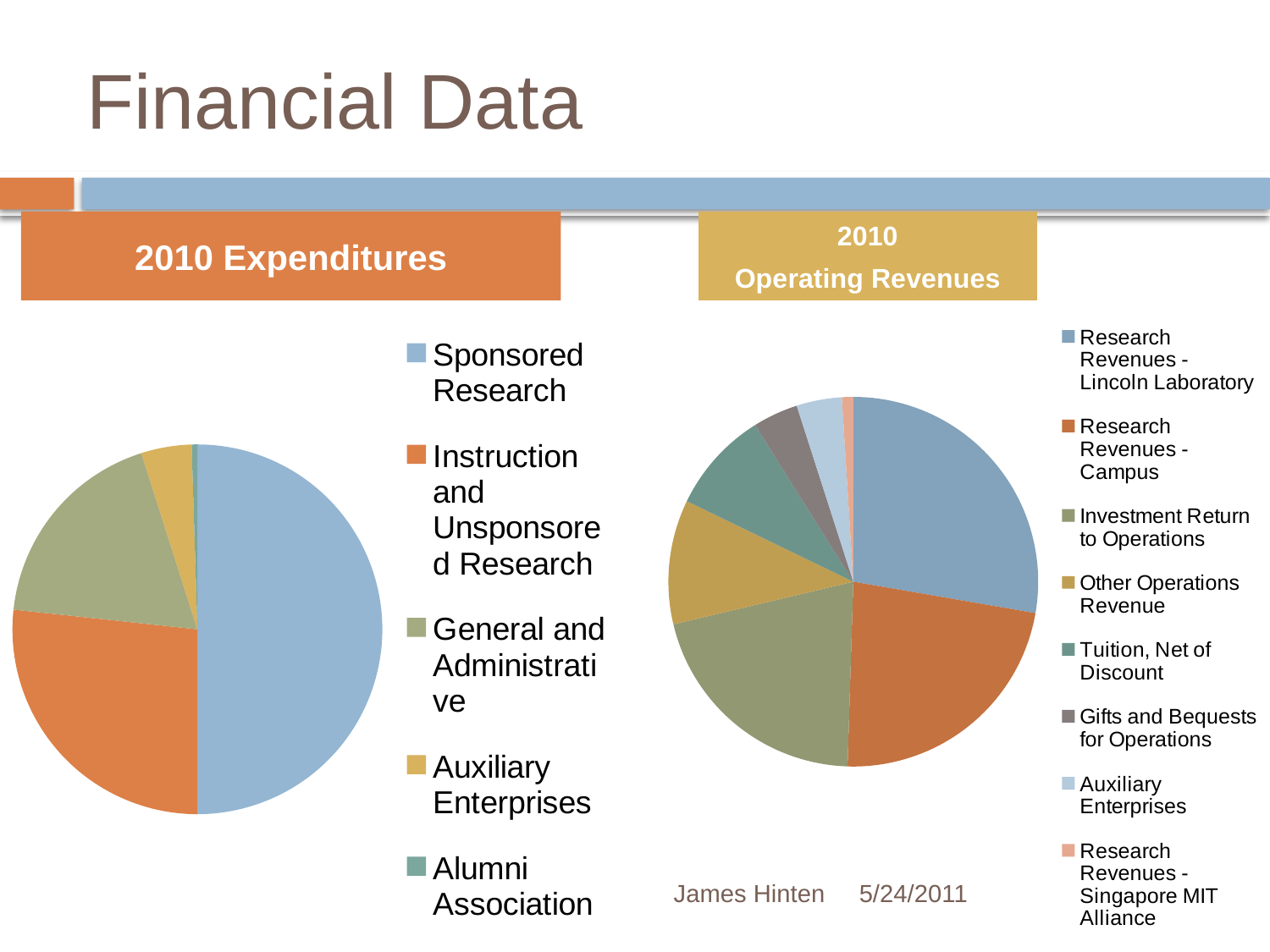

# Financial Data
2010 Expenditures

### Chart

| Category | i |
|---|---|
| Research Revenues - Lincoln Laboratory | 28.0 |
| Research Revenues - Campus | 23.0 |
| Investment Return to Operations | 21.0 |
| Other Operations Revenue | 11.0 |
| Tuition, Net of Discount | 9.0 |
| Gifts and Bequests for Operations | 4.0 |
| Auxiliary Enterprises | 4.0 |
| Research Revenues - Singapore MIT Alliance | 1.0 |
2010
Operating Revenues

### Chart

| Category | 2010 Expenditures |
|---|---|
| Sponsored Research | 50.0 |
| Instruction and Unsponsored Research | 26.7 |
| General and Administrative | 18.4 |
| Auxiliary Enterprises | 4.4 |
| Alumni Association | 0.5 |
James Hinten
5/24/2011